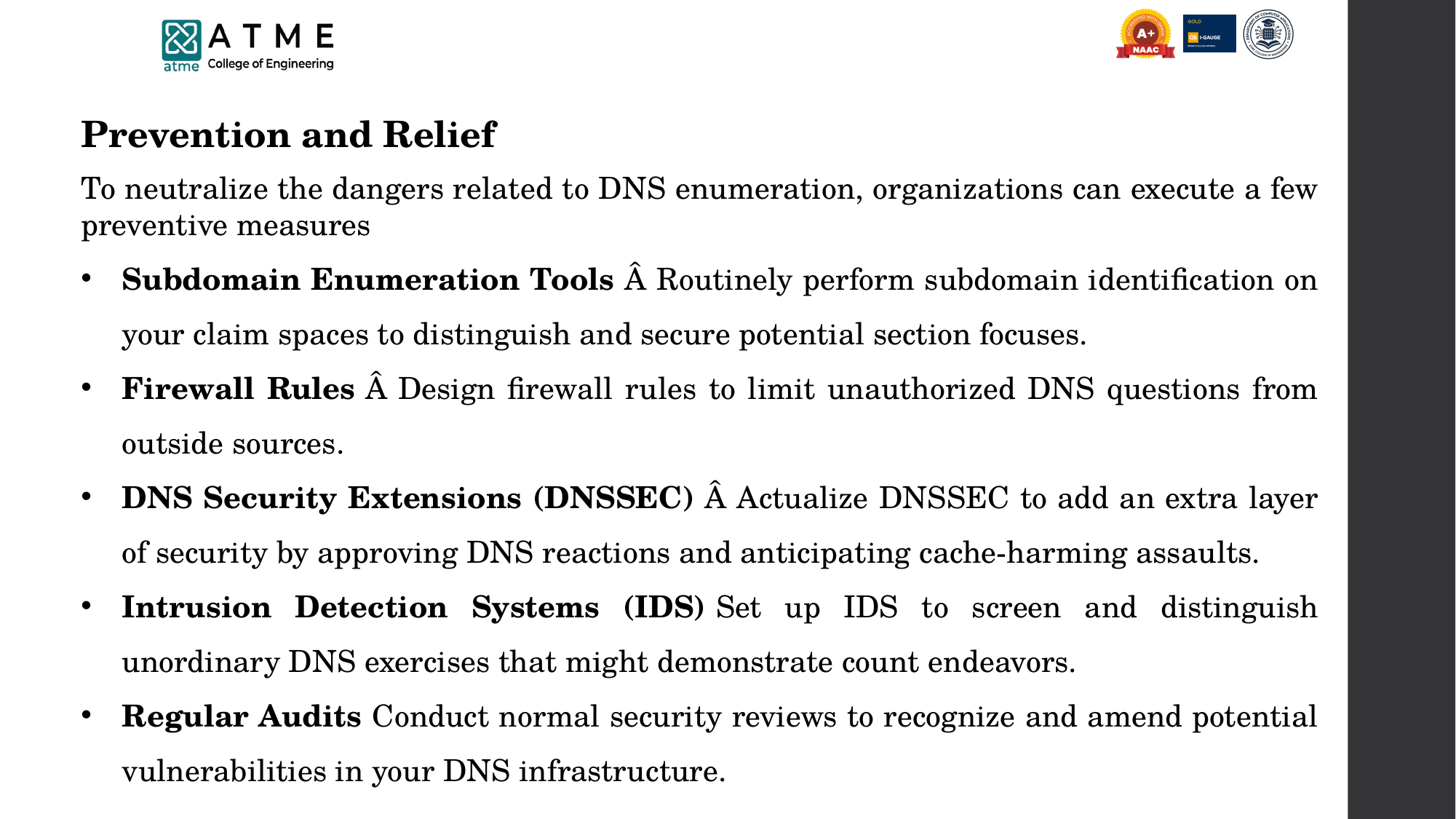

Prevention and Relief
To neutralize the dangers related to DNS enumeration, organizations can execute a few preventive measures
Subdomain Enumeration Tools Â Routinely perform subdomain identification on your claim spaces to distinguish and secure potential section focuses.
Firewall Rules Â Design firewall rules to limit unauthorized DNS questions from outside sources.
DNS Security Extensions (DNSSEC) Â Actualize DNSSEC to add an extra layer of security by approving DNS reactions and anticipating cache-harming assaults.
Intrusion Detection Systems (IDS) Set up IDS to screen and distinguish unordinary DNS exercises that might demonstrate count endeavors.
Regular Audits Conduct normal security reviews to recognize and amend potential vulnerabilities in your DNS infrastructure.